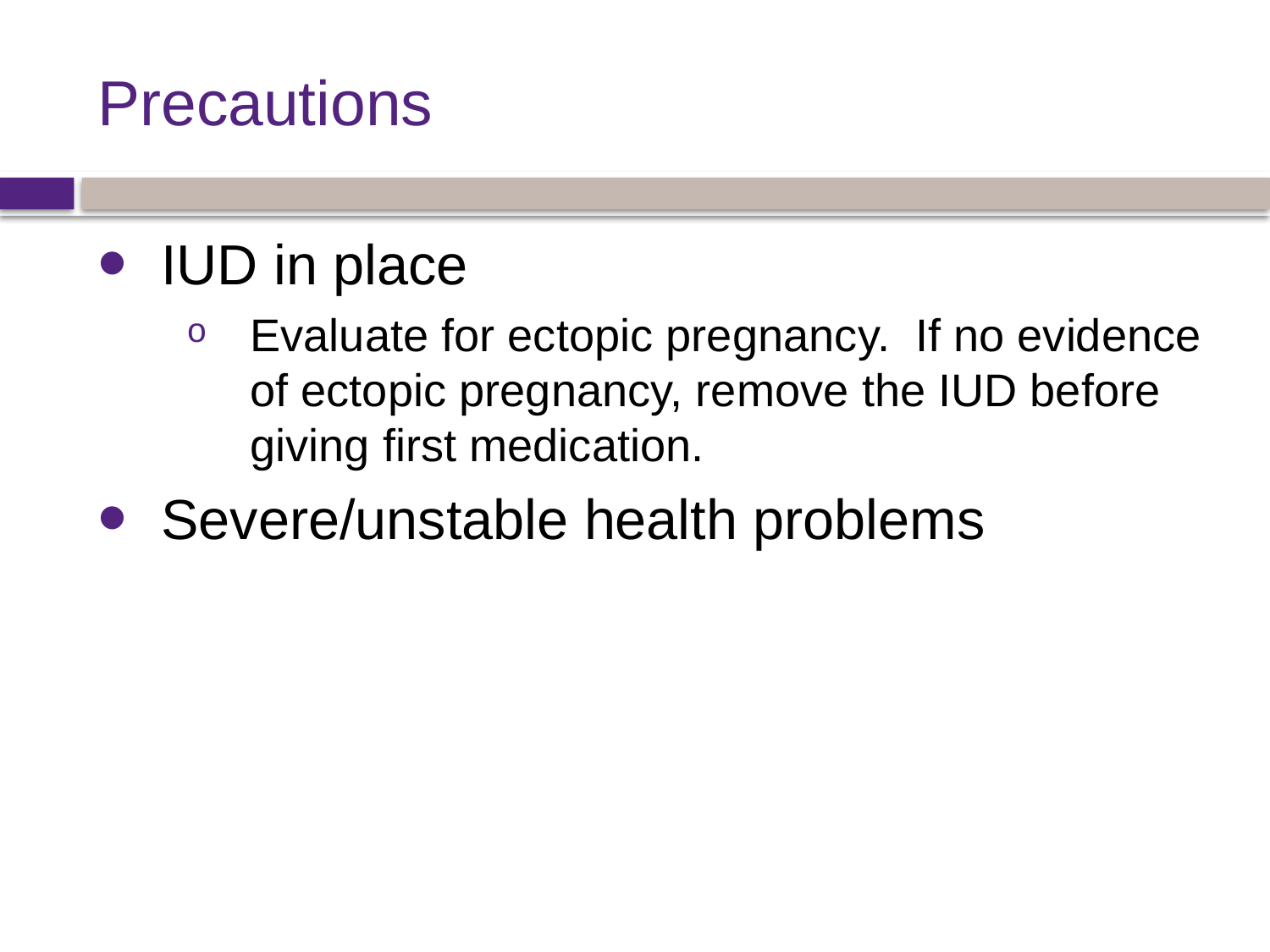

# Precautions
IUD in place
Evaluate for ectopic pregnancy.  If no evidence of ectopic pregnancy, remove the IUD before giving first medication.
Severe/unstable health problems